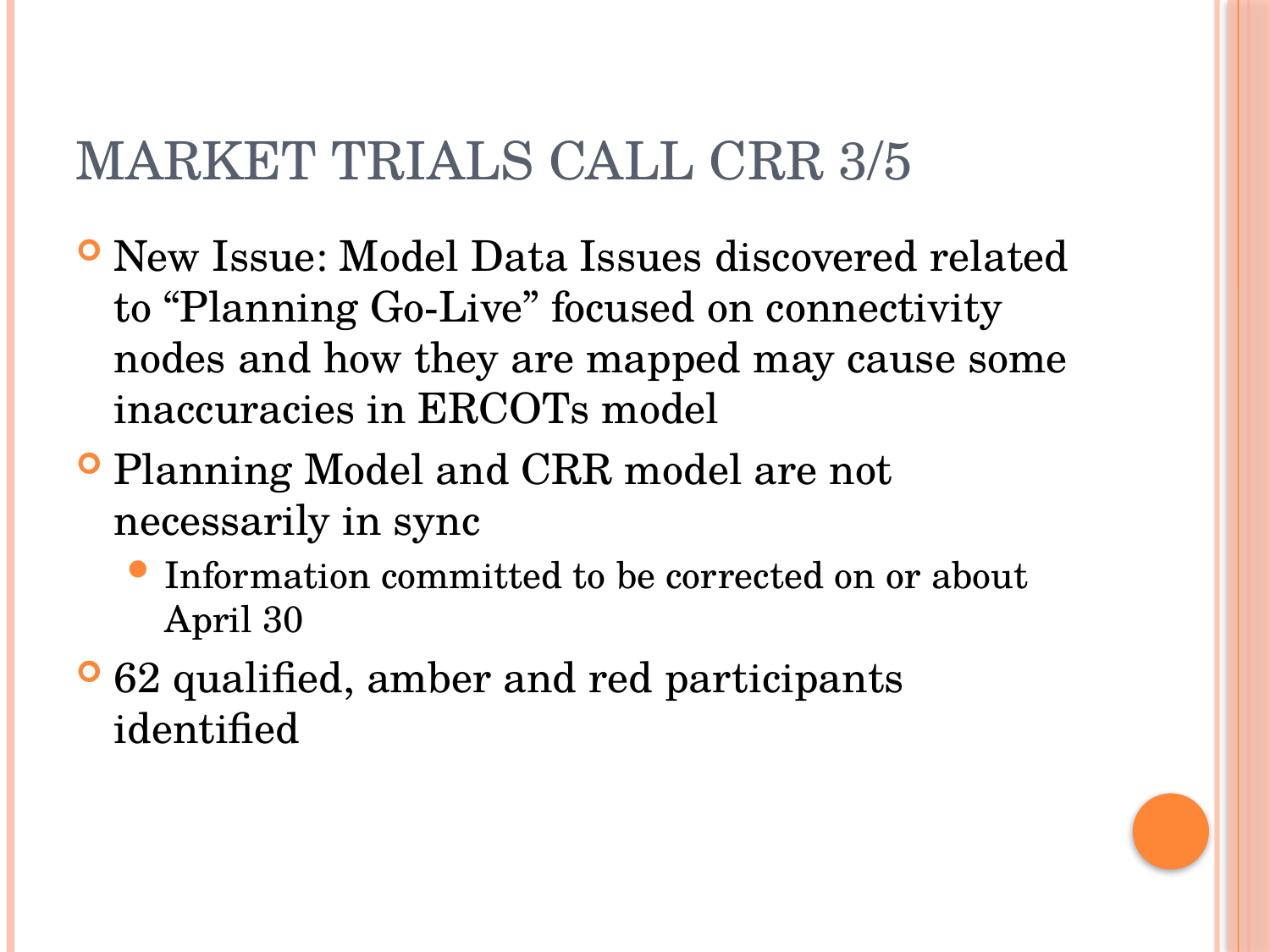

# Market Trials Call CRR 3/5
New Issue: Model Data Issues discovered related to “Planning Go-Live” focused on connectivity nodes and how they are mapped may cause some inaccuracies in ERCOTs model
Planning Model and CRR model are not necessarily in sync
Information committed to be corrected on or about April 30
62 qualified, amber and red participants identified